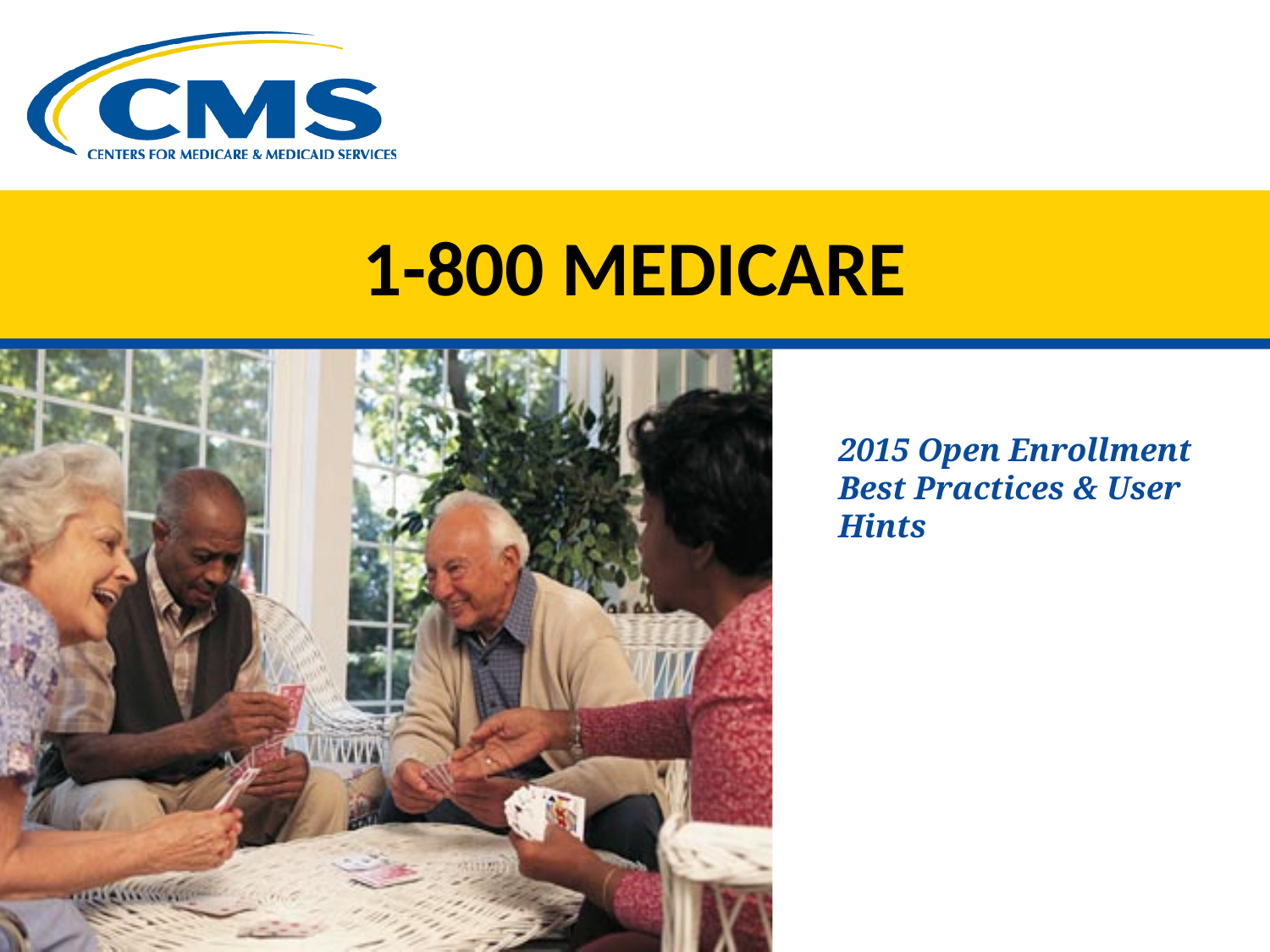

# 1-800 MEDICARE
2015 Open Enrollment Best Practices & User Hints